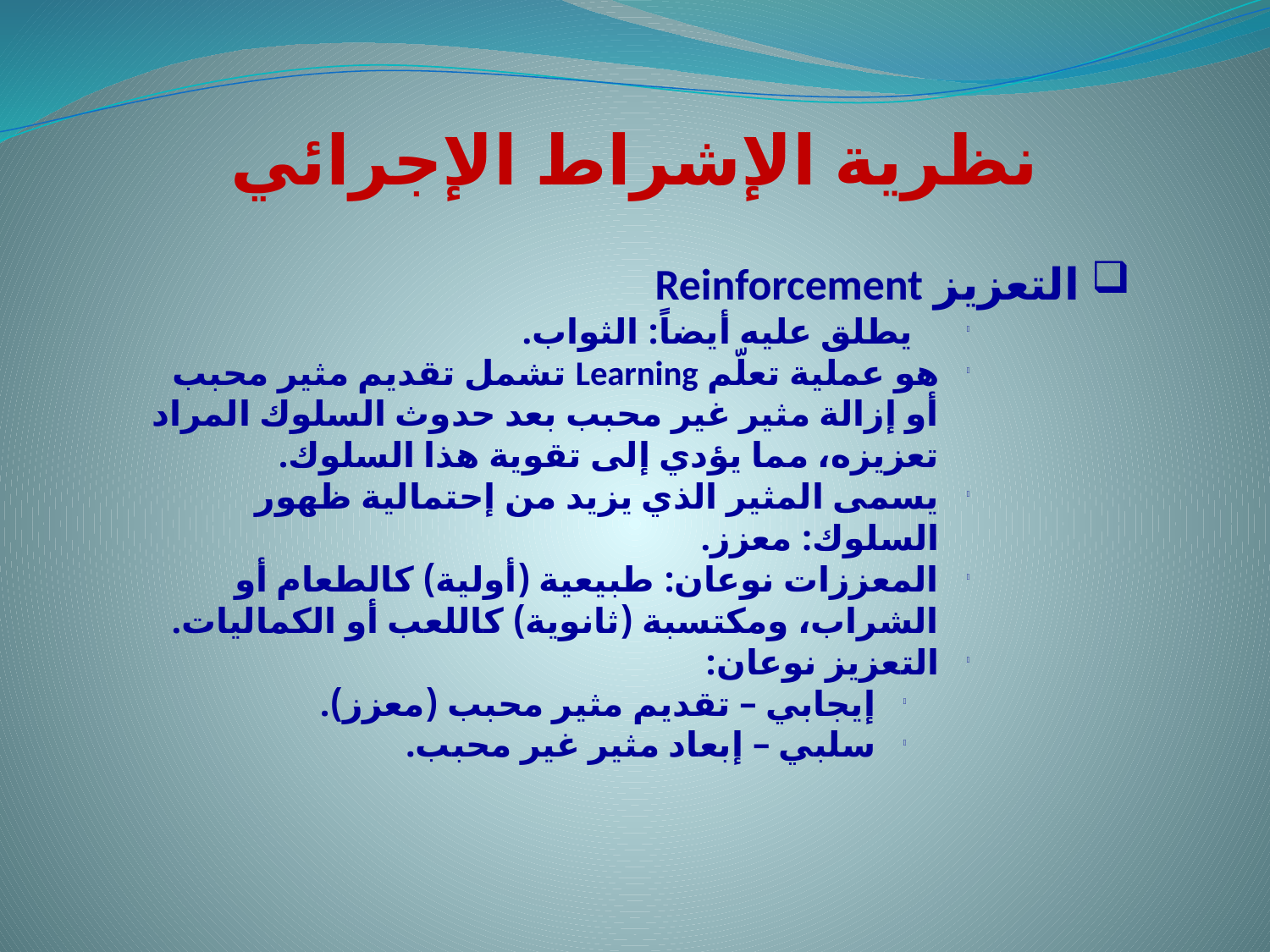

نظرية الإشراط الإجرائي
 التعزيز Reinforcement
   يطلق عليه أيضاً: الثواب.
هو عملية تعلّم Learning تشمل تقديم مثير محبب أو إزالة مثير غير محبب بعد حدوث السلوك المراد تعزيزه، مما يؤدي إلى تقوية هذا السلوك.
يسمى المثير الذي يزيد من إحتمالية ظهور السلوك: معزز.
المعززات نوعان: طبيعية (أولية) كالطعام أو الشراب، ومكتسبة (ثانوية) كاللعب أو الكماليات.
التعزيز نوعان:
إيجابي – تقديم مثير محبب (معزز).
سلبي – إبعاد مثير غير محبب.